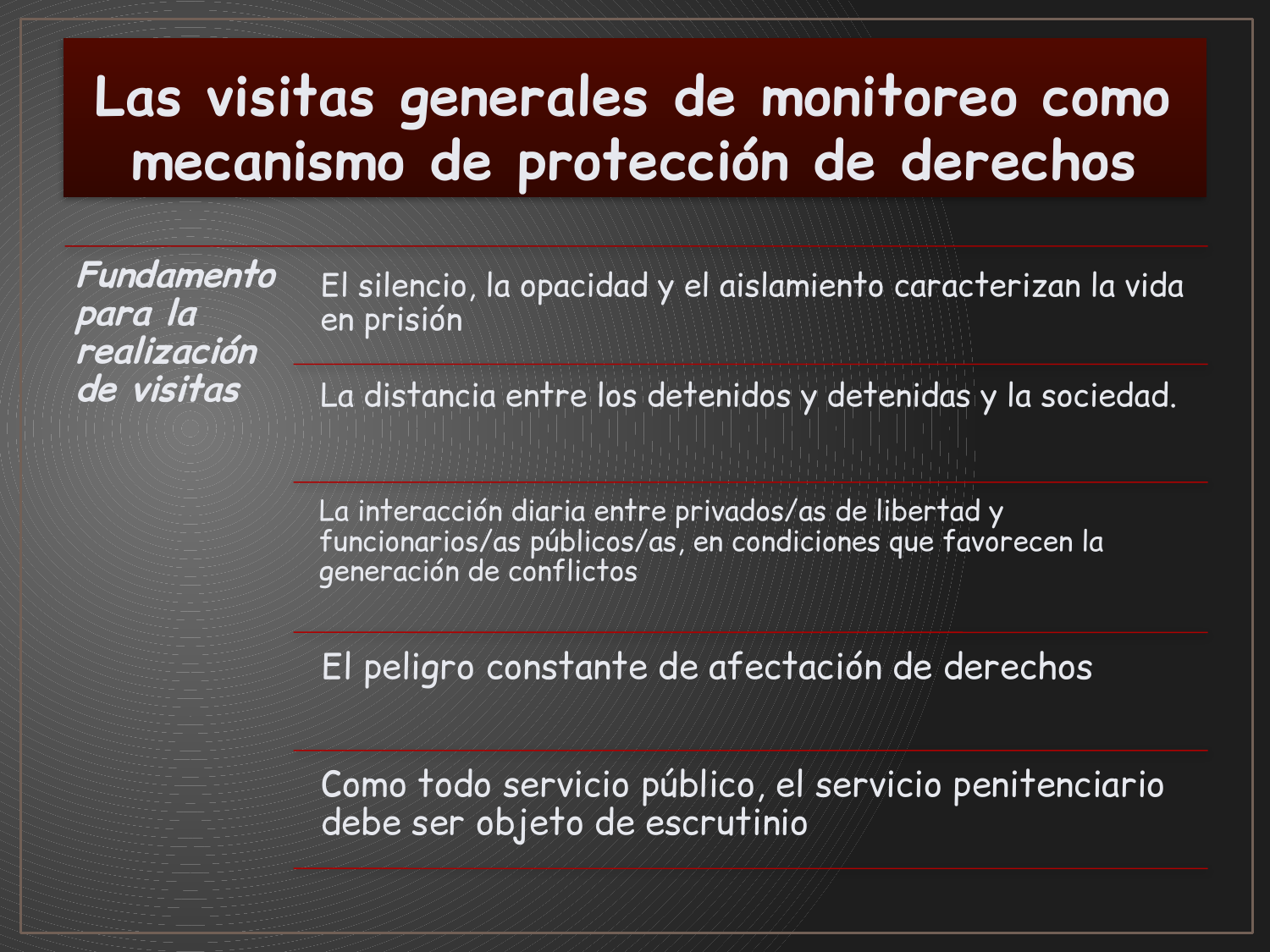

# Las visitas generales de monitoreo como mecanismo de protección de derechos
Fundamento para la realización de visitas
El silencio, la opacidad y el aislamiento caracterizan la vida en prisión
La distancia entre los detenidos y detenidas y la sociedad.
La interacción diaria entre privados/as de libertad y funcionarios/as públicos/as, en condiciones que favorecen la generación de conflictos
El peligro constante de afectación de derechos
Como todo servicio público, el servicio penitenciario debe ser objeto de escrutinio